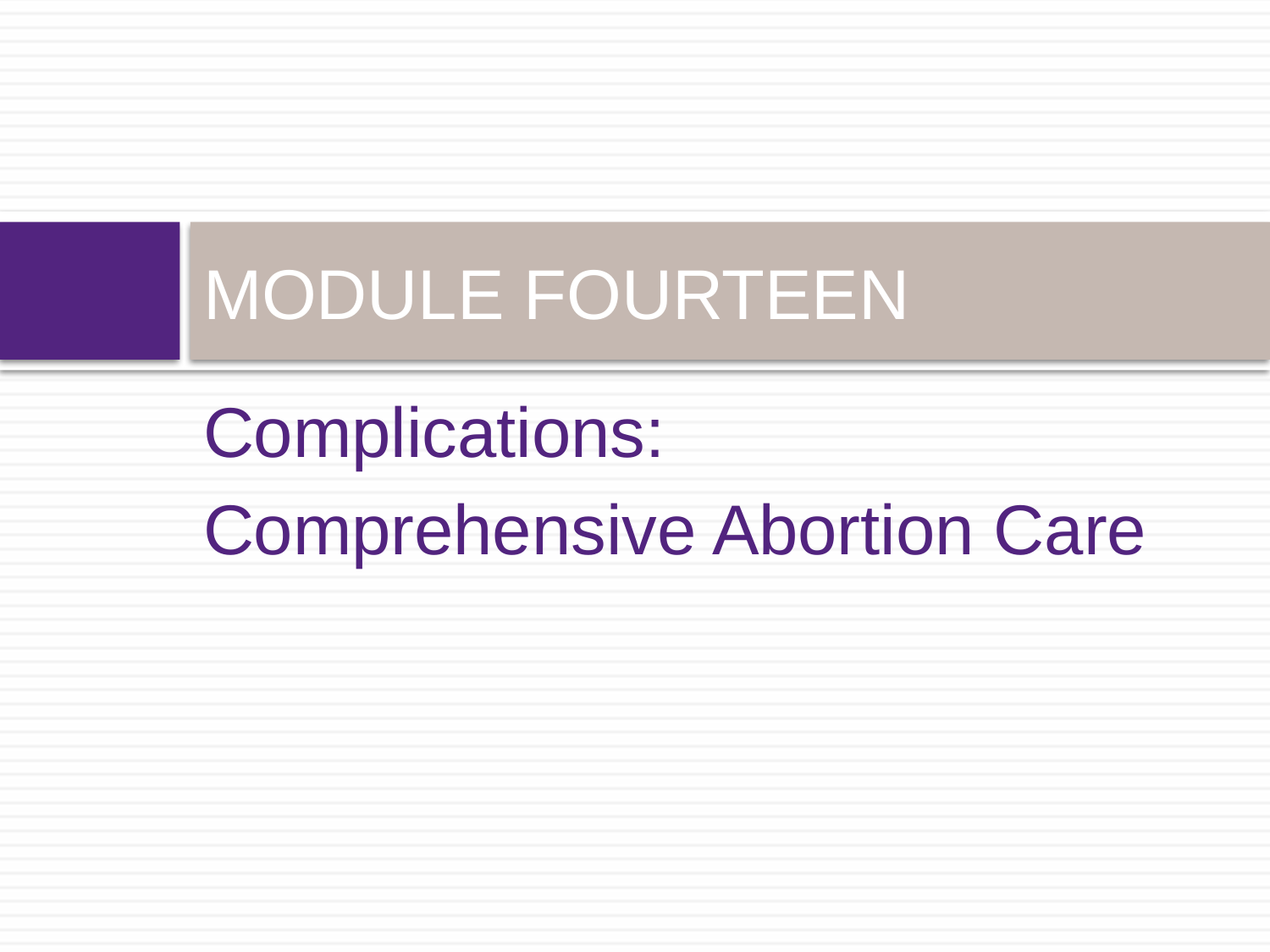

# MODULE FOURTEEN
Complications:
Comprehensive Abortion Care